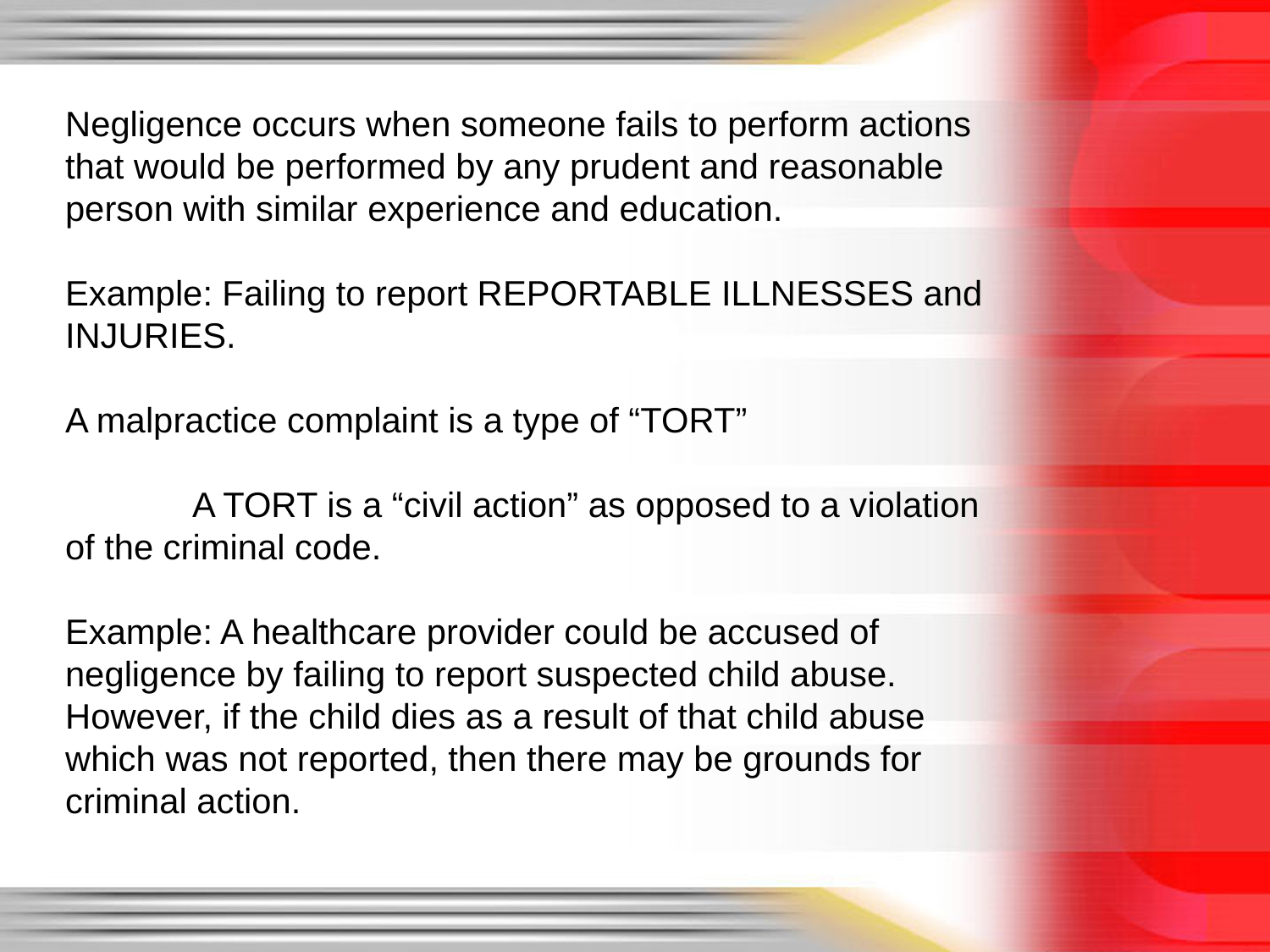

Negligence occurs when someone fails to perform actions that would be performed by any prudent and reasonable person with similar experience and education.

Example: Failing to report REPORTABLE ILLNESSES and INJURIES.

A malpractice complaint is a type of “TORT”

	A TORT is a “civil action” as opposed to a violation of the criminal code.

Example: A healthcare provider could be accused of negligence by failing to report suspected child abuse. However, if the child dies as a result of that child abuse which was not reported, then there may be grounds for criminal action.